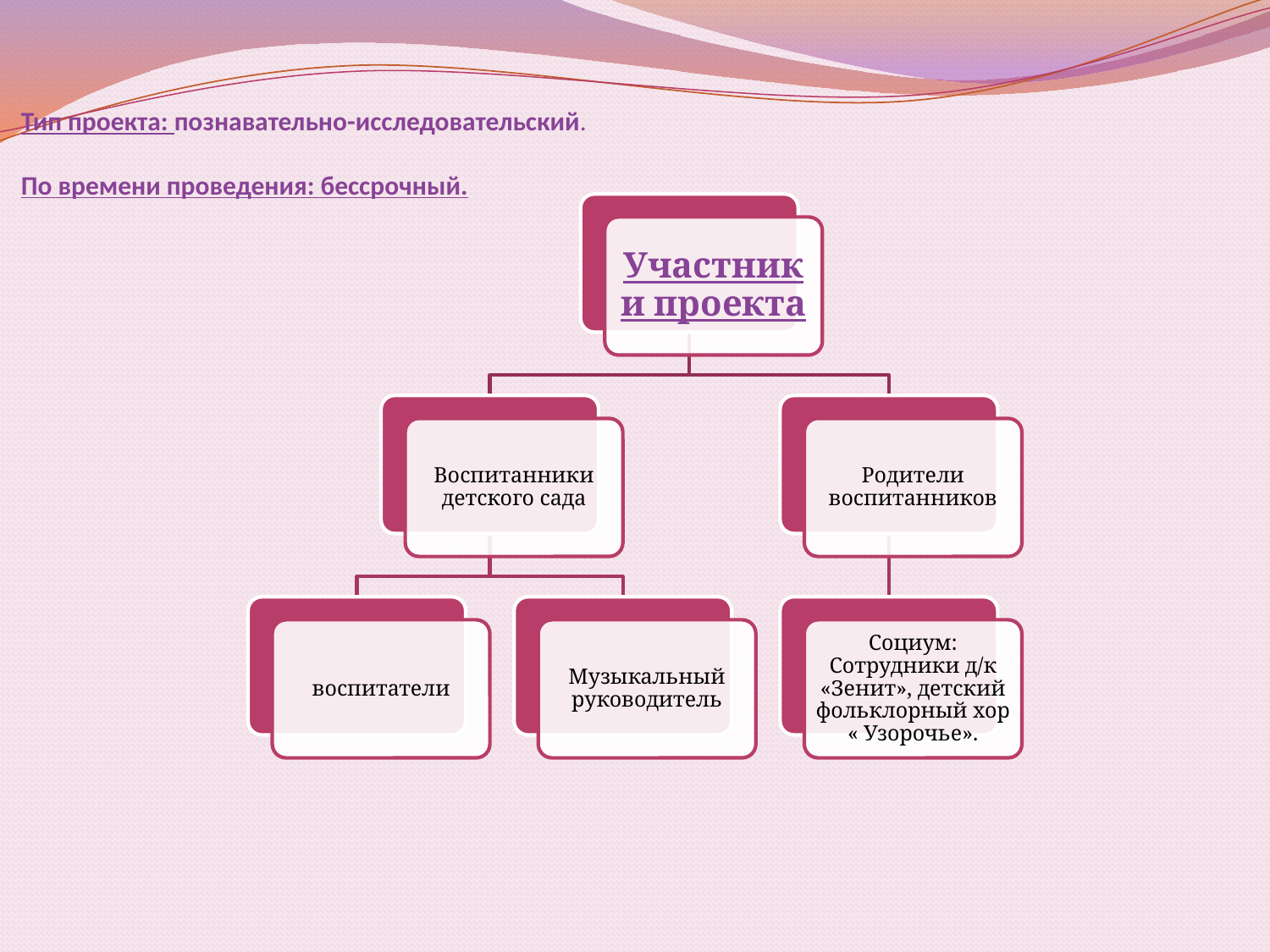

# Тип проекта: познавательно-исследовательский. По времени проведения: бессрочный.
Участники проекта
Воспитанники детского сада
воспитатели
Музыкальный руководитель
Родители воспитанников
Социум: Сотрудники д/к «Зенит», детский фольклорный хор « Узорочье».